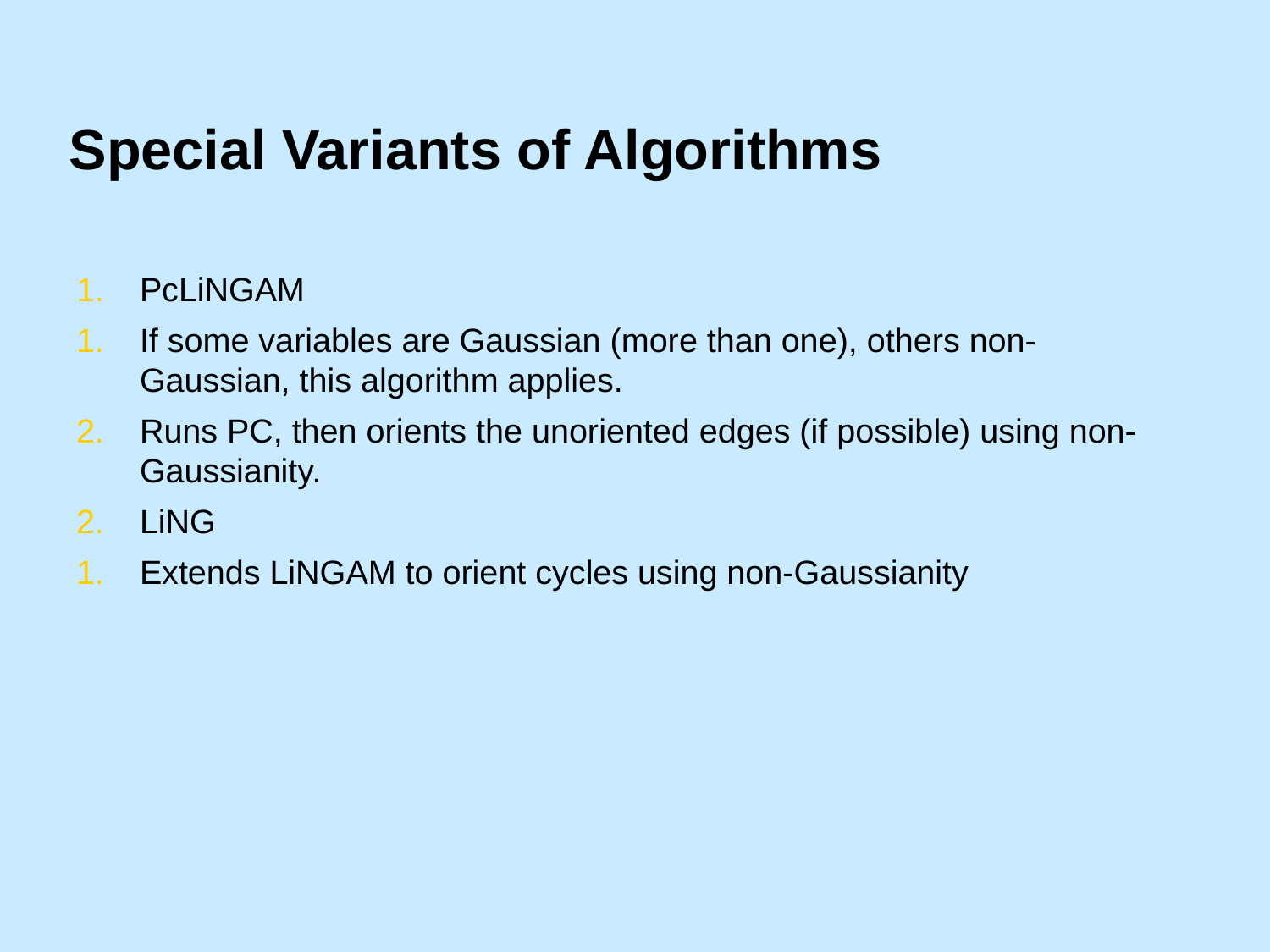

# Special Variants of Algorithms
PcLiNGAM
If some variables are Gaussian (more than one), others non-Gaussian, this algorithm applies.
Runs PC, then orients the unoriented edges (if possible) using non-Gaussianity.
LiNG
Extends LiNGAM to orient cycles using non-Gaussianity